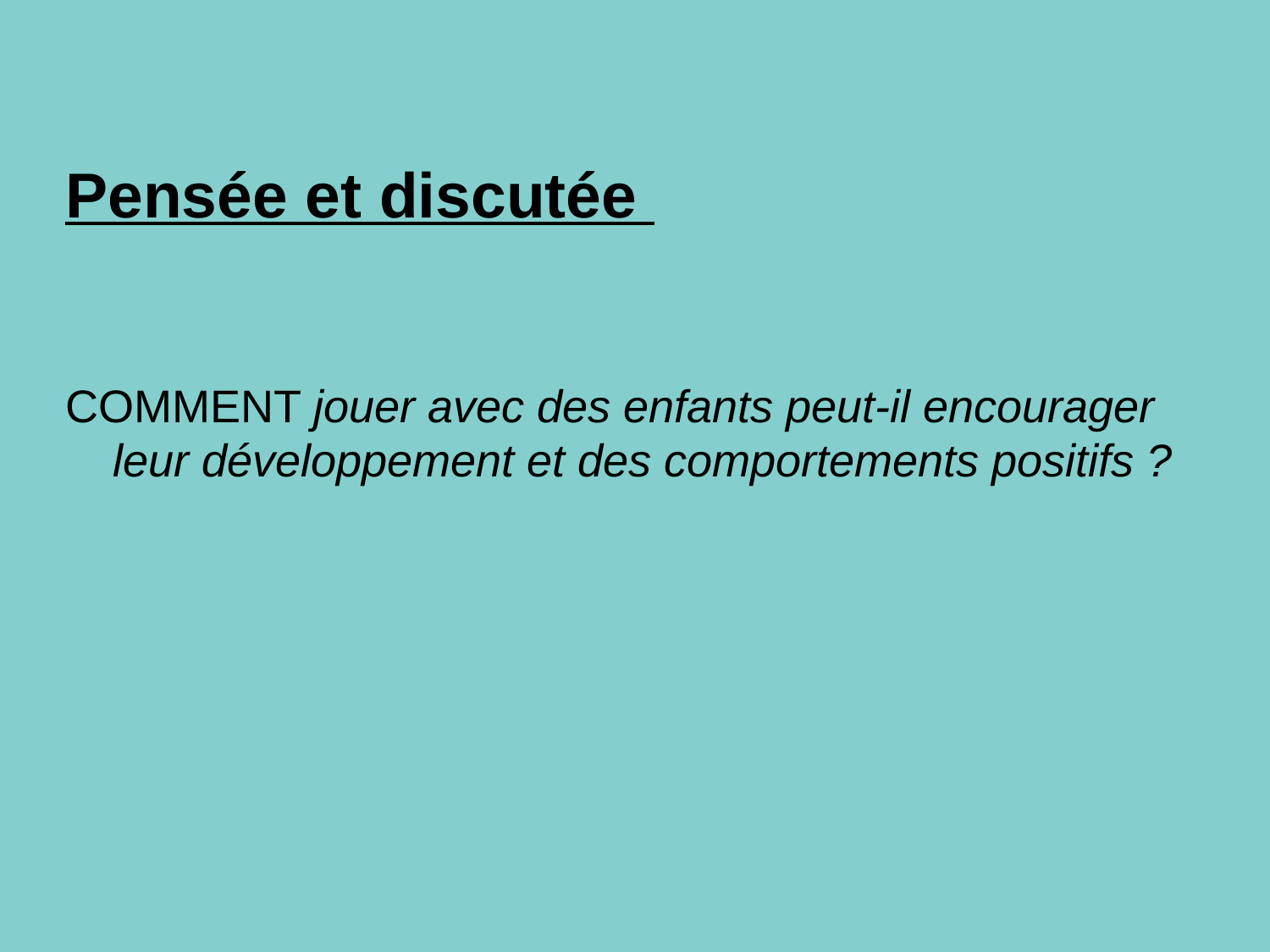

Pensée et discutée
COMMENT jouer avec des enfants peut-il encourager leur développement et des comportements positifs ?